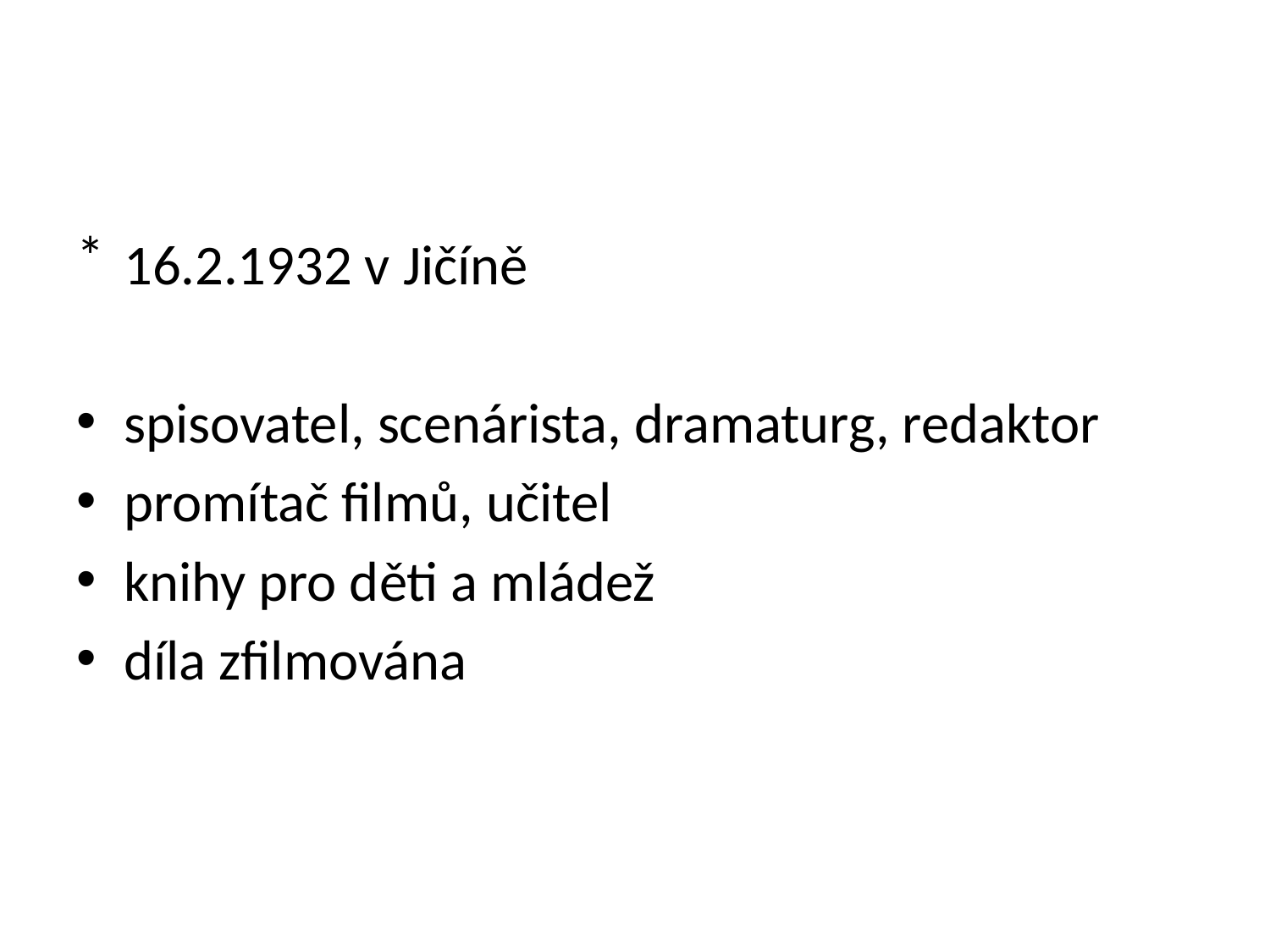

16.2.1932 v Jičíně

spisovatel, scenárista, dramaturg, redaktor
promítač filmů, učitel
knihy pro děti a mládež
díla zfilmována